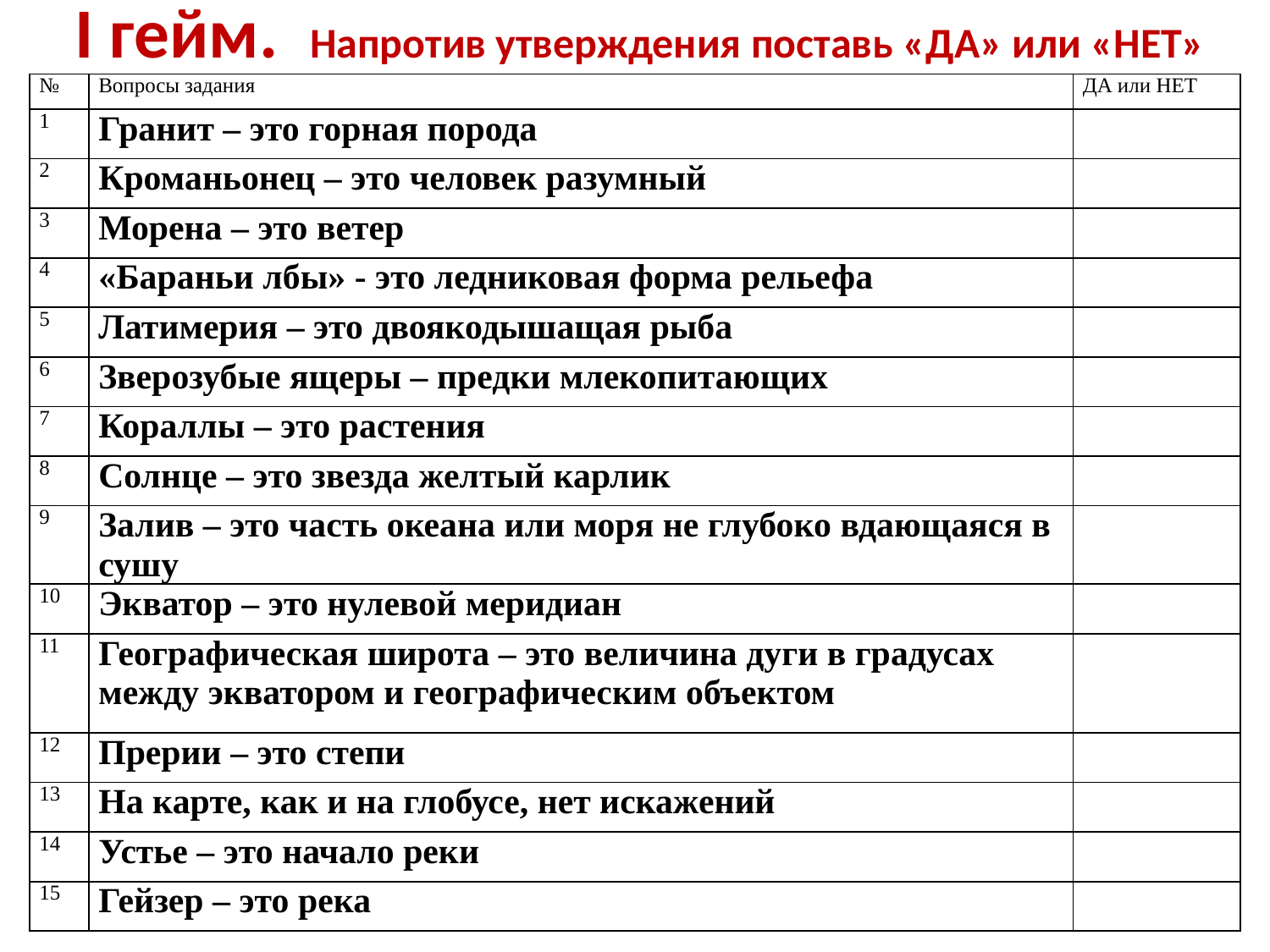

# I гейм.  Напротив утверждения поставь «ДА» или «НЕТ»
| № | Вопросы задания | ДА или НЕТ |
| --- | --- | --- |
| 1 | Гранит – это горная порода |  |
| 2 | Кроманьонец – это человек разумный |  |
| 3 | Морена – это ветер |  |
| 4 | «Бараньи лбы» - это ледниковая форма рельефа |  |
| 5 | Латимерия – это двоякодышащая рыба |  |
| 6 | Зверозубые ящеры – предки млекопитающих |  |
| 7 | Кораллы – это растения |  |
| 8 | Солнце – это звезда желтый карлик |  |
| 9 | Залив – это часть океана или моря не глубоко вдающаяся в сушу |  |
| 10 | Экватор – это нулевой меридиан |  |
| 11 | Географическая широта – это величина дуги в градусах между экватором и географическим объектом |  |
| 12 | Прерии – это степи |  |
| 13 | На карте, как и на глобусе, нет искажений |  |
| 14 | Устье – это начало реки |  |
| 15 | Гейзер – это река |  |